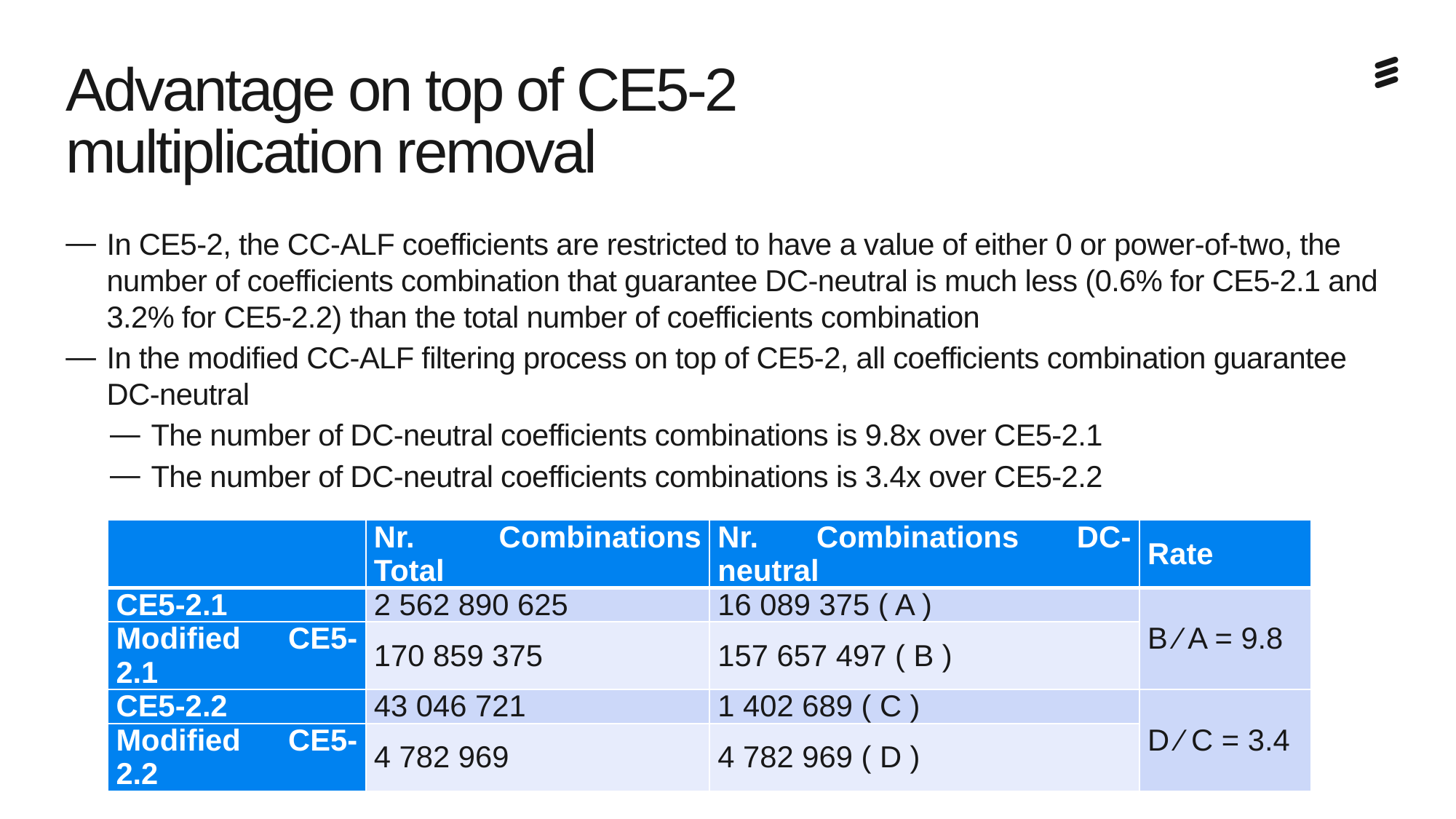

# Advantage on top of CE5-2 multiplication removal
In CE5-2, the CC-ALF coefficients are restricted to have a value of either 0 or power-of-two, the number of coefficients combination that guarantee DC-neutral is much less (0.6% for CE5-2.1 and 3.2% for CE5-2.2) than the total number of coefficients combination
In the modified CC-ALF filtering process on top of CE5-2, all coefficients combination guarantee DC-neutral
The number of DC-neutral coefficients combinations is 9.8x over CE5-2.1
The number of DC-neutral coefficients combinations is 3.4x over CE5-2.2

|  | Nr. Combinations Total | Nr. Combinations DC-neutral | Rate |
| --- | --- | --- | --- |
| CE5-2.1 | 2 562 890 625 | 16 089 375 ( A ) | B ∕ A = 9.8 |
| Modified CE5-2.1 | 170 859 375 | 157 657 497 ( B ) |  |
| CE5-2.2 | 43 046 721 | 1 402 689 ( C ) | D ∕ C = 3.4 |
| Modified CE5-2.2 | 4 782 969 | 4 782 969 ( D ) |  |